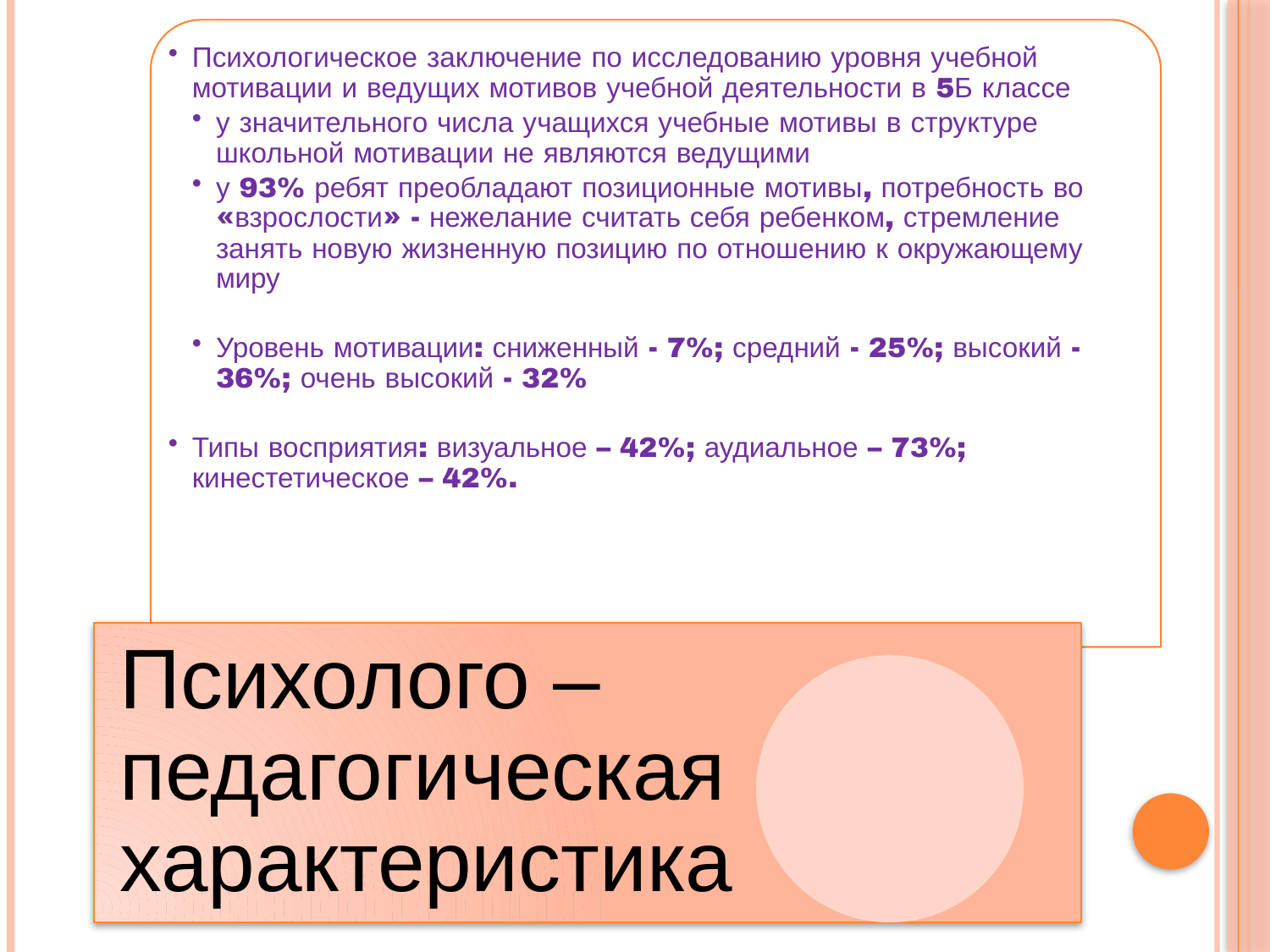

Психологическое заключение по исследованию уровня учебной мотивации и ведущих мотивов учебной деятельности в 5Б классе
у значительного числа учащихся учебные мотивы в структуре школьной мотивации не являются ведущими
у 93% ребят преобладают позиционные мотивы, потребность во «взрослости» - нежелание считать себя ребенком, стремление занять новую жизненную позицию по отношению к окружающему миру

Уровень мотивации: сниженный - 7%; средний - 25%; высокий - 36%; очень высокий - 32%

Типы восприятия: визуальное – 42%; аудиальное – 73%;  кинестетическое – 42%.
Психолого – педагогическая характеристика